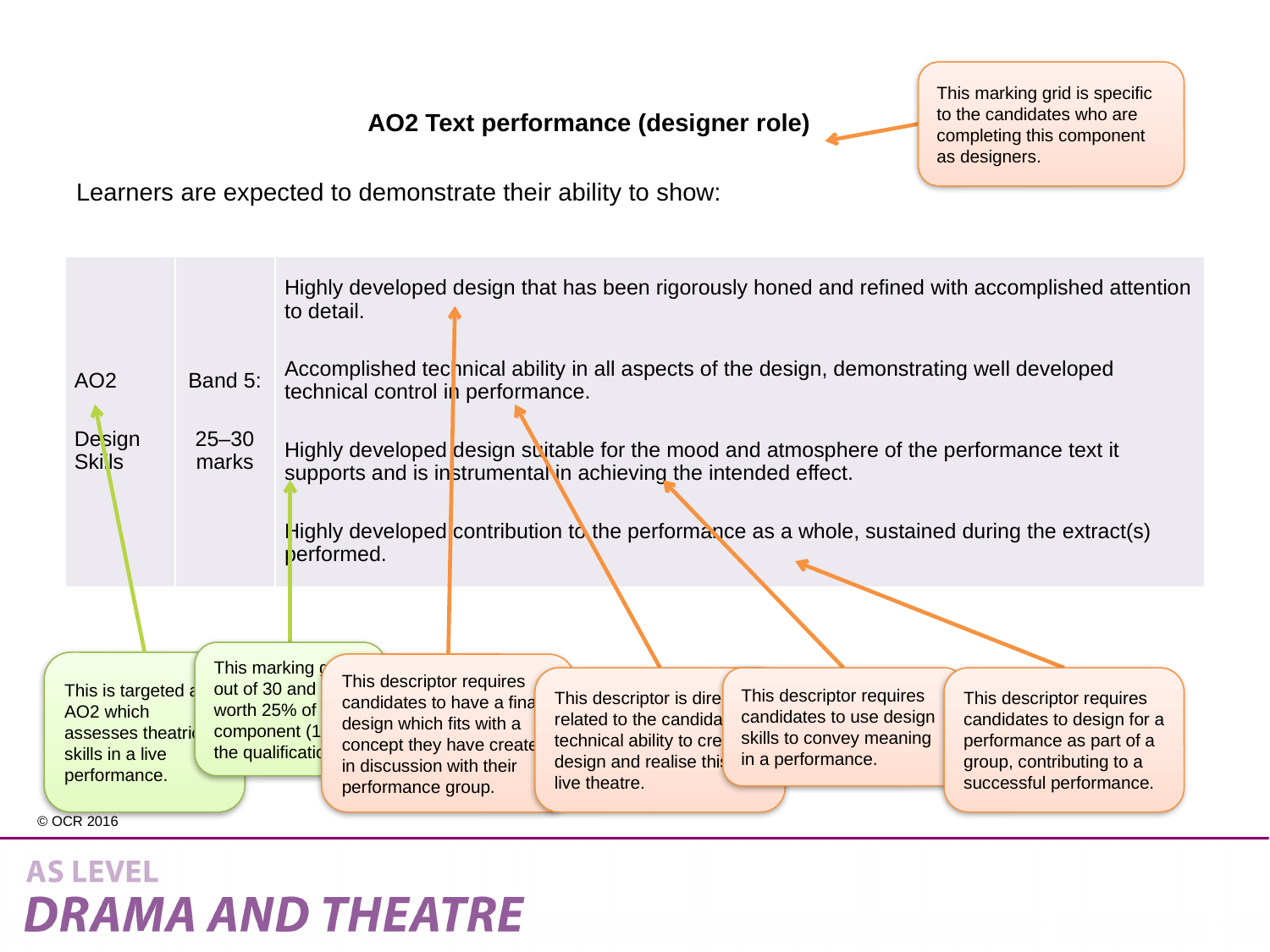

This marking grid is specific to the candidates who are completing this component as designers.

AO2 Text performance (designer role)

Learners are expected to demonstrate their ability to show:

| AO2 Design Skills | Band 5: 25–30 marks | Highly developed design that has been rigorously honed and refined with accomplished attention to detail. Accomplished technical ability in all aspects of the design, demonstrating well developed technical control in performance. Highly developed design suitable for the mood and atmosphere of the performance text it supports and is instrumental in achieving the intended effect. Highly developed contribution to the performance as a whole, sustained during the extract(s) performed. |
| --- | --- | --- |
This marking grid is out of 30 and is worth 25% of the component (15% of the qualification).
This is targeted at AO2 which assesses theatrical skills in a live performance.
This descriptor requires candidates to have a final design which fits with a concept they have created in discussion with their performance group.
This descriptor is directly related to the candidates technical ability to create a design and realise this in live theatre.
This descriptor requires candidates to use design skills to convey meaning in a performance.
This descriptor requires candidates to design for a performance as part of a group, contributing to a successful performance.